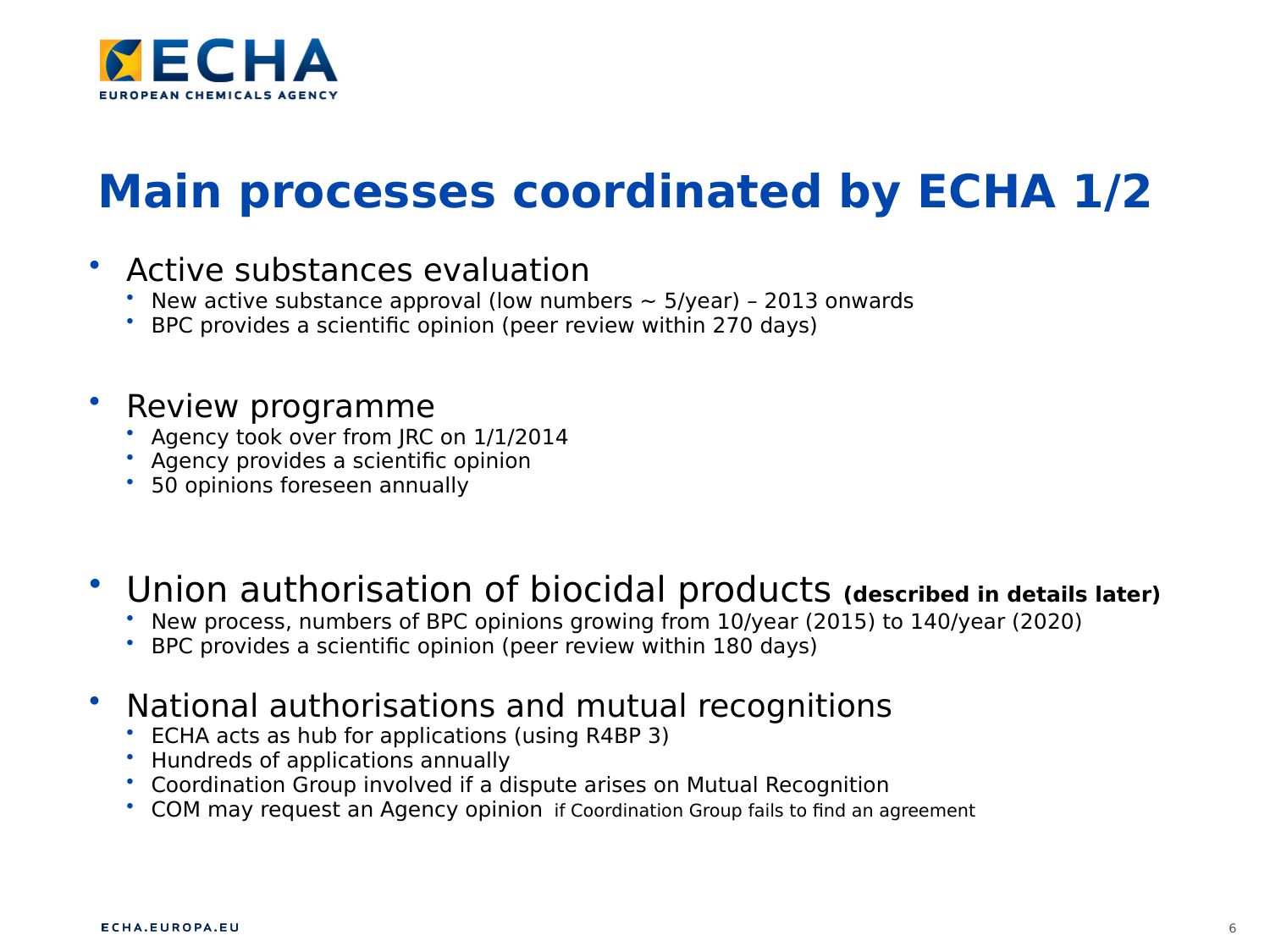

Main processes coordinated by ECHA 1/2
Active substances evaluation
New active substance approval (low numbers ~ 5/year) – 2013 onwards
BPC provides a scientific opinion (peer review within 270 days)

Review programme
Agency took over from JRC on 1/1/2014
Agency provides a scientific opinion
50 opinions foreseen annually

Union authorisation of biocidal products (described in details later)
New process, numbers of BPC opinions growing from 10/year (2015) to 140/year (2020)
BPC provides a scientific opinion (peer review within 180 days)

National authorisations and mutual recognitions
ECHA acts as hub for applications (using R4BP 3)
Hundreds of applications annually
Coordination Group involved if a dispute arises on Mutual Recognition
COM may request an Agency opinion  if Coordination Group fails to find an agreement

6